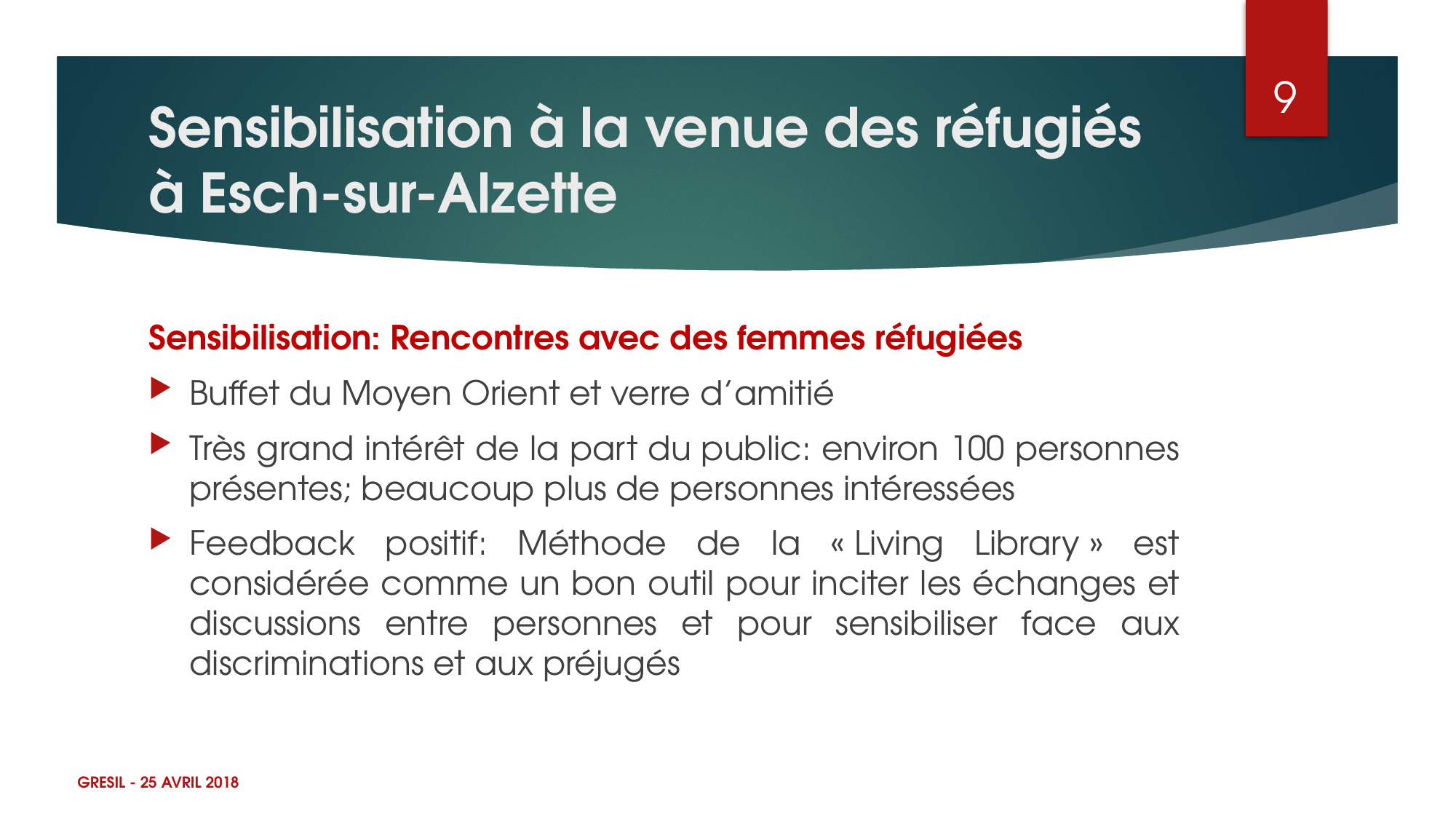

9
# Sensibilisation à la venue des réfugiés à Esch-sur-Alzette
Sensibilisation: Rencontres avec des femmes réfugiées
Buffet du Moyen Orient et verre d’amitié
Très grand intérêt de la part du public: environ 100 personnes présentes; beaucoup plus de personnes intéressées
Feedback positif: Méthode de la « Living Library » est considérée comme un bon outil pour inciter les échanges et discussions entre personnes et pour sensibiliser face aux discriminations et aux préjugés
GRESIL - 25 AVRIL 2018